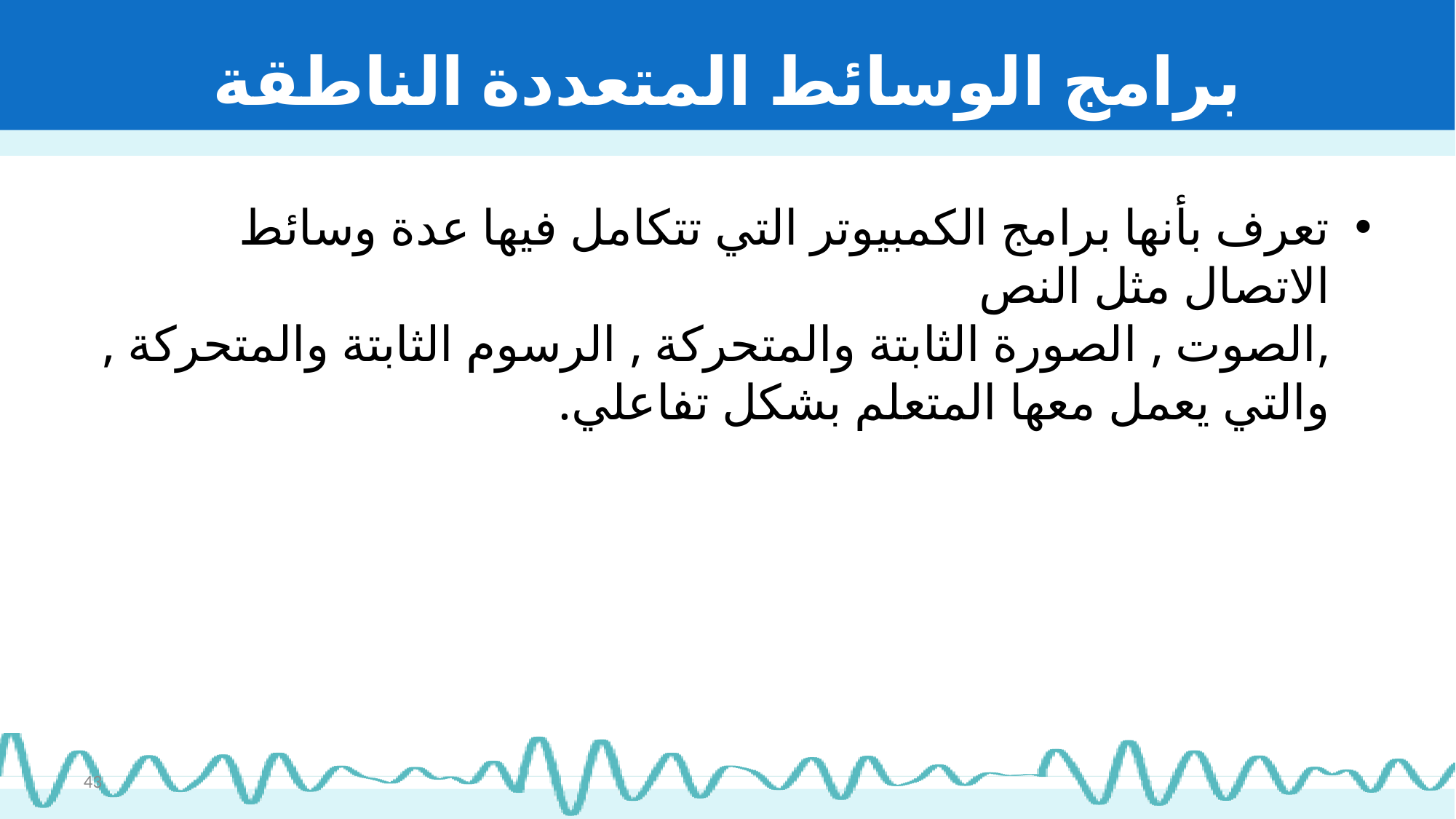

# برامج الوسائط المتعددة الناطقة
تعرف بأنها برامج الكمبيوتر التي تتكامل فيها عدة وسائط الاتصال مثل النص
,الصوت , الصورة الثابتة والمتحركة , الرسوم الثابتة والمتحركة , والتي يعمل معها المتعلم بشكل تفاعلي.
43